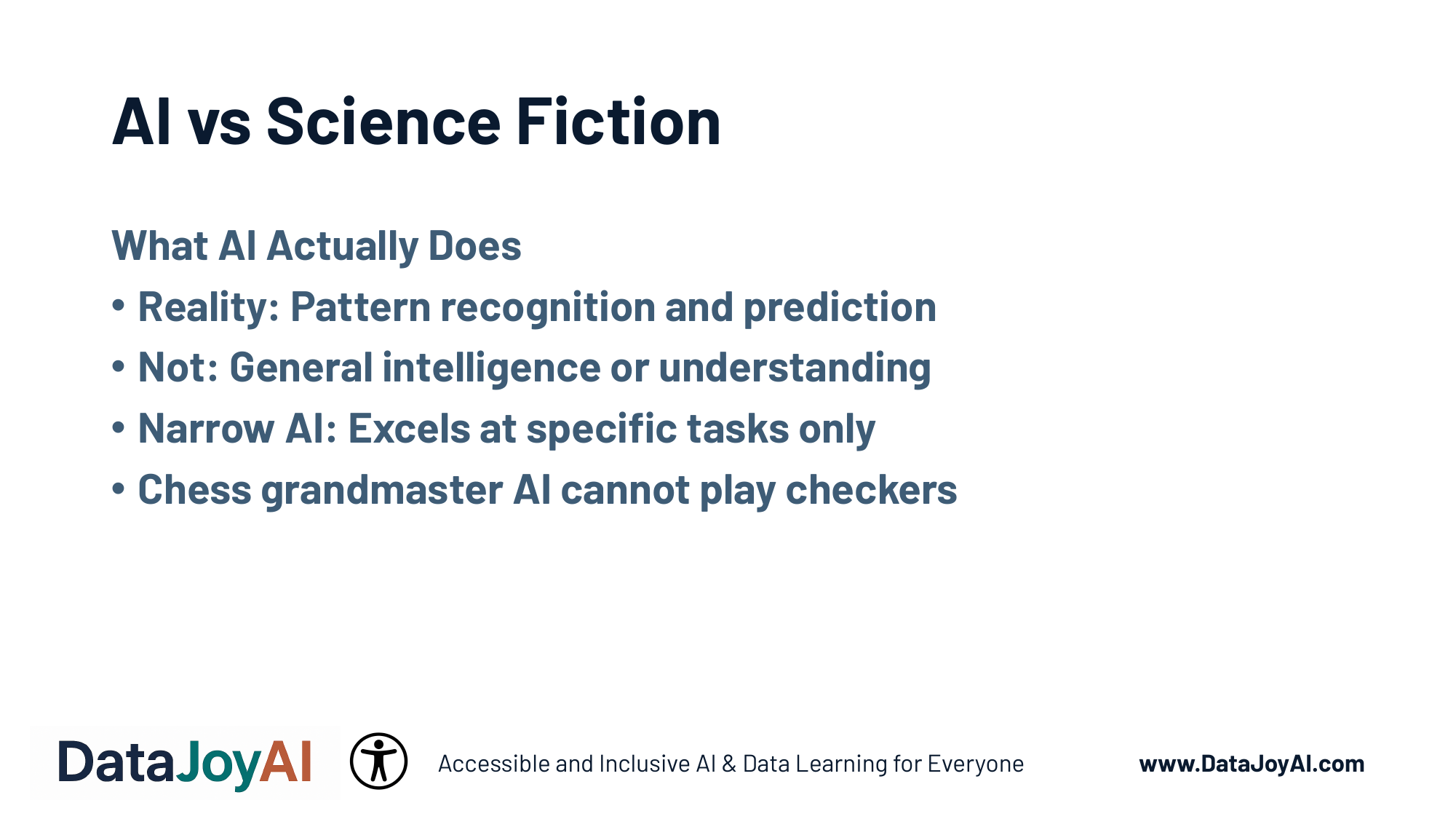

# AI vs Science Fiction
What AI Actually Does
Reality: Pattern recognition and prediction
Not: General intelligence or understanding
Narrow AI: Excels at specific tasks only
Chess grandmaster AI cannot play checkers